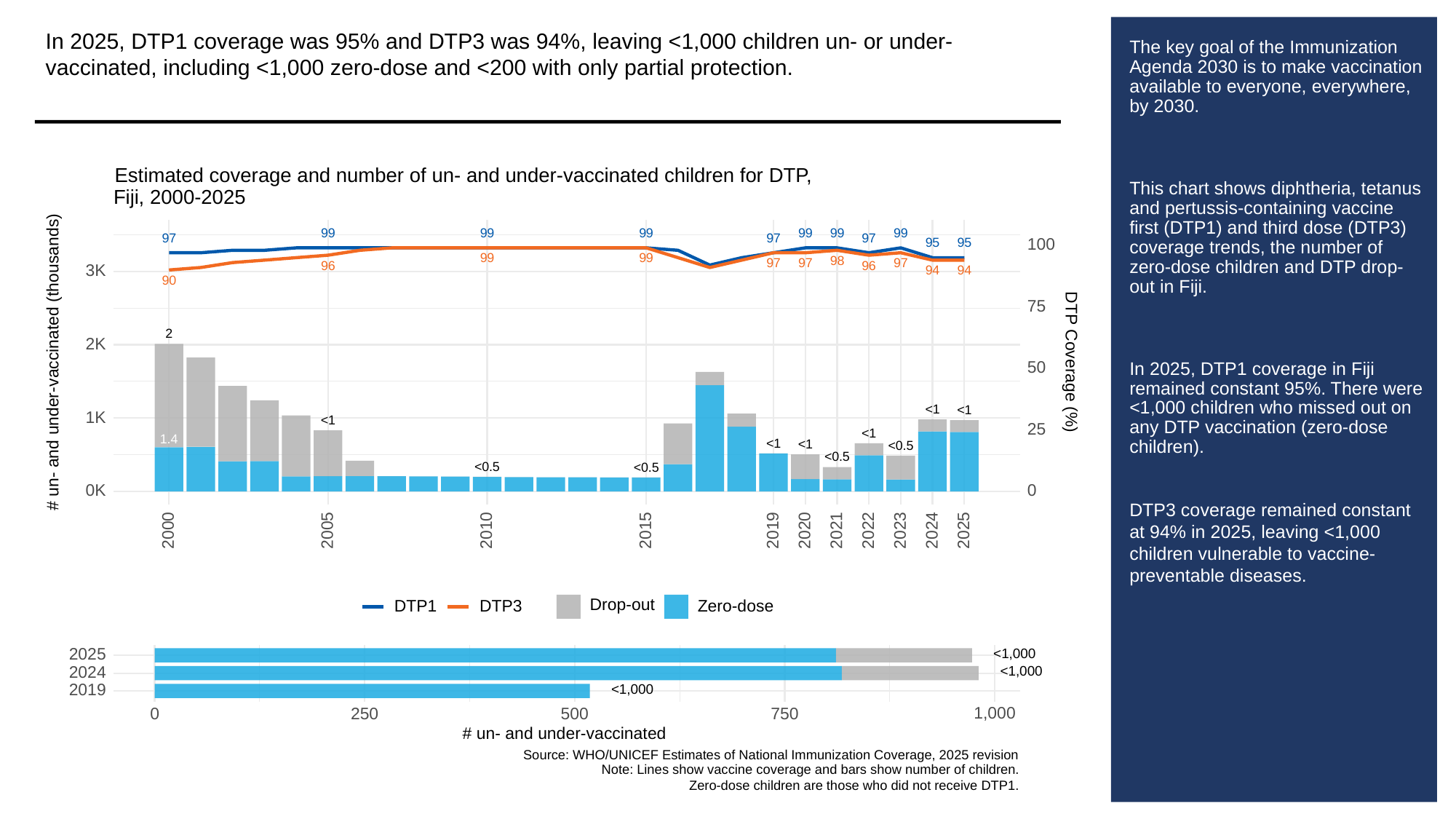

In 2025, DTP1 coverage was 95% and DTP3 was 94%, leaving <1,000 children un- or under-vaccinated, including <1,000 zero-dose and <200 with only partial protection.
# The key goal of the Immunization Agenda 2030 is to make vaccination available to everyone, everywhere, by 2030.

This chart shows diphtheria, tetanus and pertussis-containing vaccine first (DTP1) and third dose (DTP3) coverage trends, the number of zero-dose children and DTP drop-out in Fiji.

In 2025, DTP1 coverage in Fiji remained constant 95%. There were <1,000 children who missed out on any DTP vaccination (zero-dose children).

DTP3 coverage remained constant at 94% in 2025, leaving <1,000 children vulnerable to vaccine-preventable diseases.

Estimated coverage and number of un- and under-vaccinated children for DTP,
Fiji, 2000-2025

99
99
99
99
99
99
97
97
97

95
95
100

99
99
98
97
97
97
96
96
3K
94
94

90
75

2
2K

# un- and under-vaccinated (thousands)
DTP Coverage (%)

50

<1
<1
1K

<1

25

<1

1.4
<1
<1
<0.5

<0.5

<0.5
<0.5

0K
0

2023
2000
2005
2010
2015
2019
2020
2021
2022
2024
2025

Drop-out
DTP3
Zero-dose
DTP1

<1,000
2025

<1,000
2024

<1,000
2019

1,000
0
250
500
750
# un- and under-vaccinated
Source: WHO/UNICEF Estimates of National Immunization Coverage, 2025 revision
Note: Lines show vaccine coverage and bars show number of children.
Zero-dose children are those who did not receive DTP1.